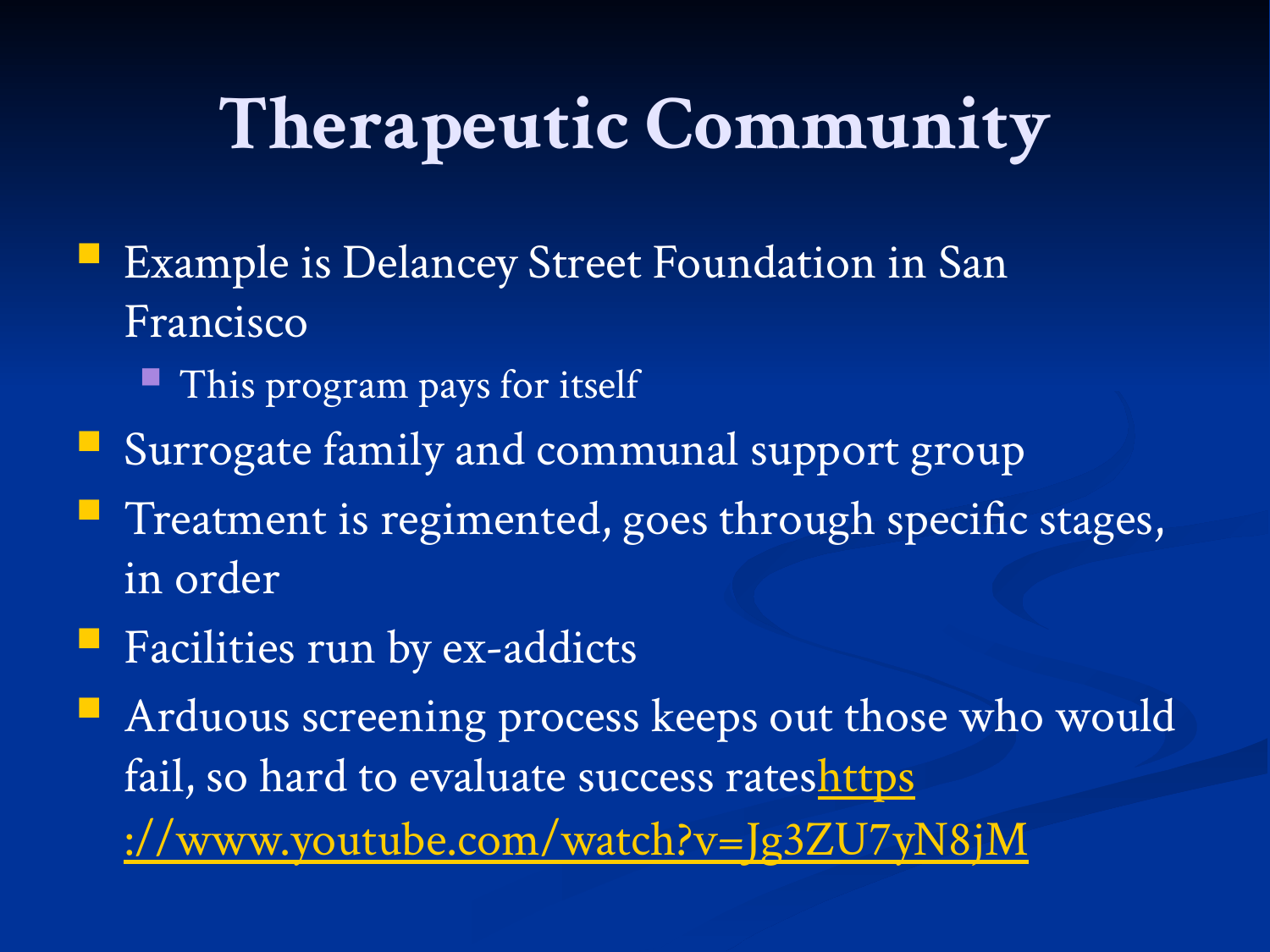

# Therapeutic Community
Example is Delancey Street Foundation in San Francisco
This program pays for itself
Surrogate family and communal support group
Treatment is regimented, goes through specific stages, in order
Facilities run by ex-addicts
Arduous screening process keeps out those who would fail, so hard to evaluate success rateshttps://www.youtube.com/watch?v=Jg3ZU7yN8jM